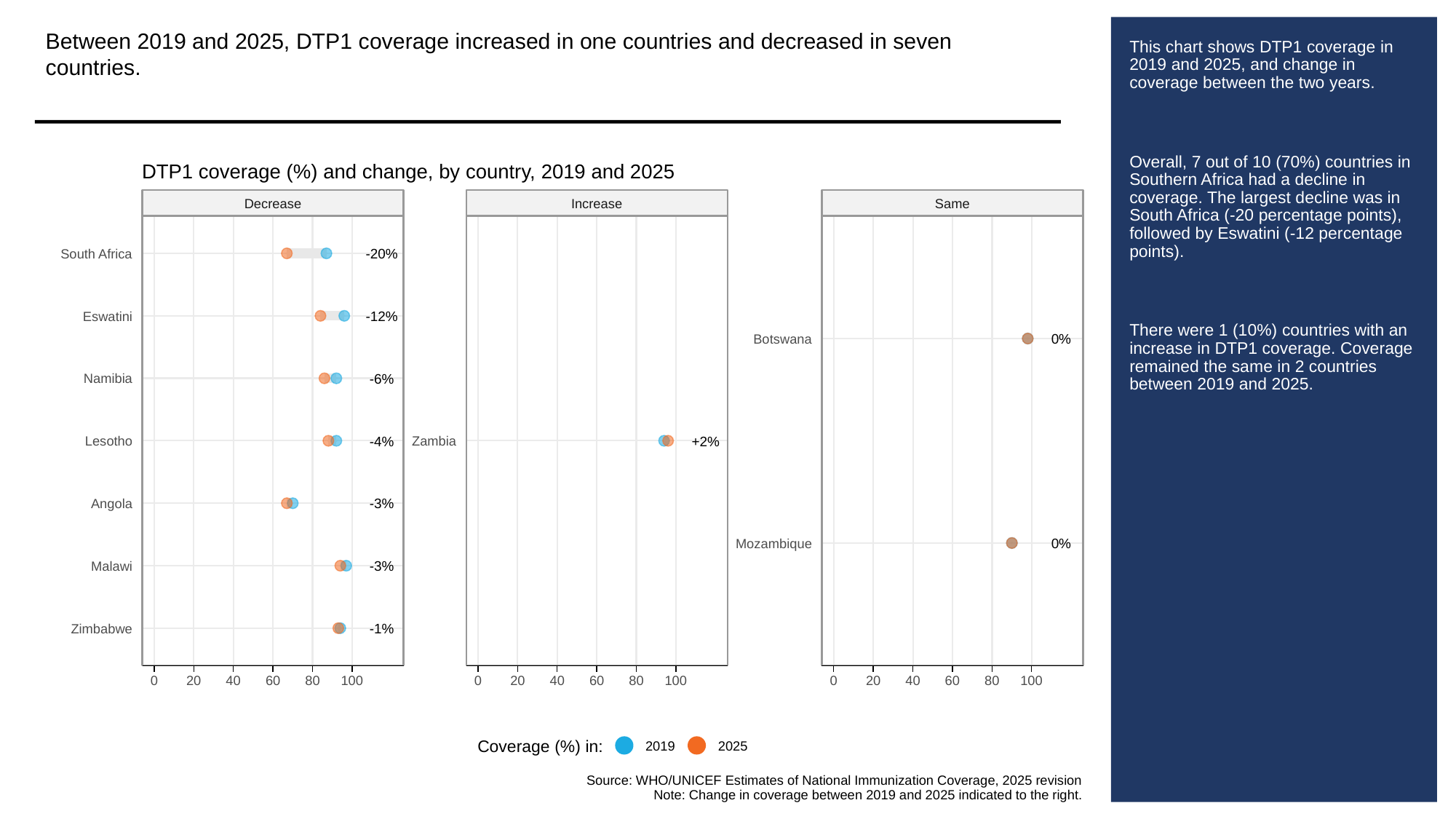

Between 2019 and 2025, DTP1 coverage increased in one countries and decreased in seven countries.
# This chart shows DTP1 coverage in 2019 and 2025, and change in coverage between the two years.

Overall, 7 out of 10 (70%) countries in Southern Africa had a decline in coverage. The largest decline was in South Africa (-20 percentage points), followed by Eswatini (-12 percentage points).

There were 1 (10%) countries with an increase in DTP1 coverage. Coverage remained the same in 2 countries between 2019 and 2025.

DTP1 coverage (%) and change, by country, 2019 and 2025

Decrease
Increase
Same

-20%
South Africa

-12%
Eswatini

0%
Botswana

-6%
Namibia

-4%
+2%
Lesotho
Zambia

-3%
Angola

0%
Mozambique

-3%
Malawi

-1%
Zimbabwe

0
20
40
60
80
100
0
20
40
60
80
100
0
20
40
60
80
100

Coverage (%) in:
2019
2025
Source: WHO/UNICEF Estimates of National Immunization Coverage, 2025 revision
Note: Change in coverage between 2019 and 2025 indicated to the right.